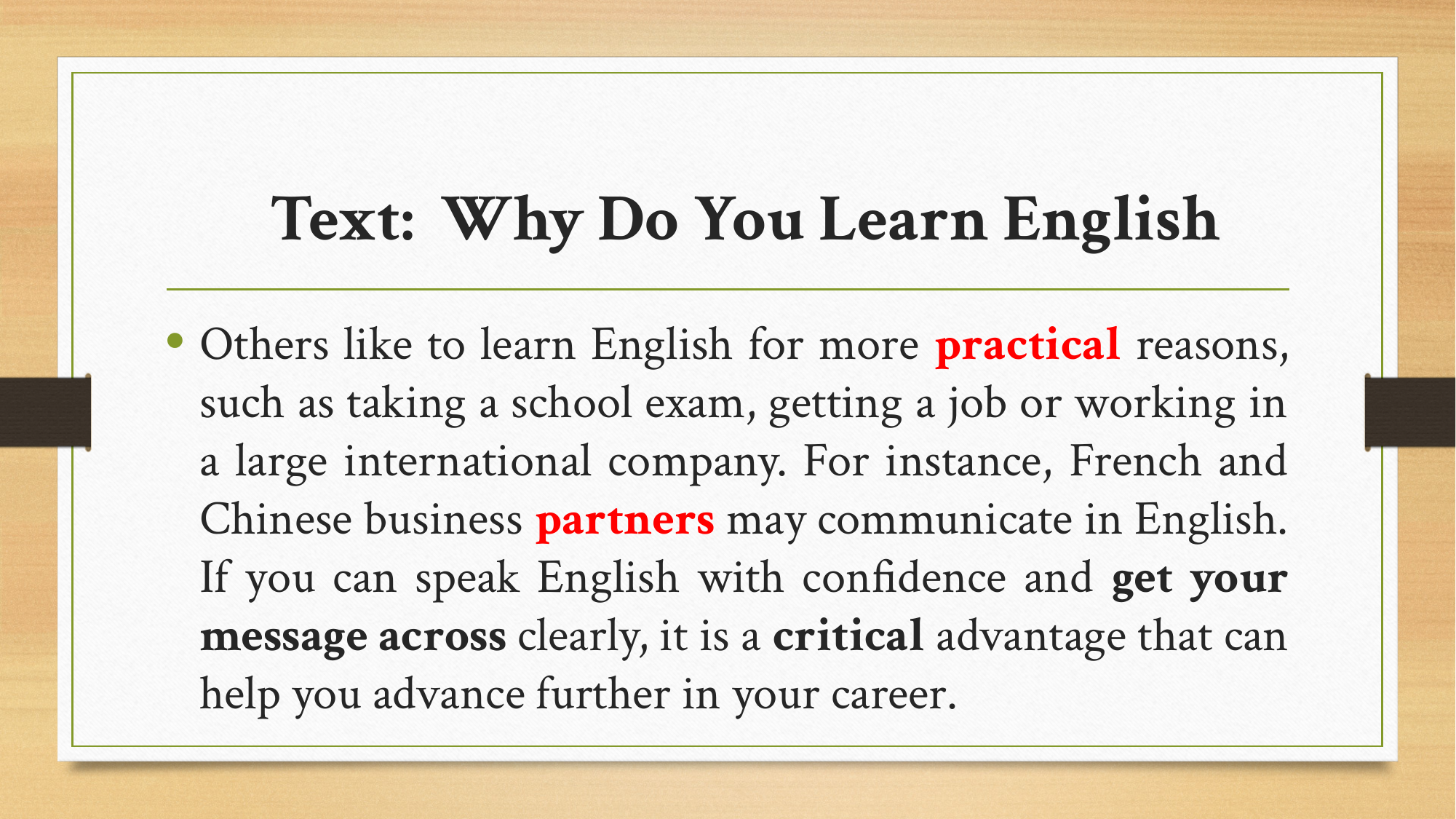

Text:  Why Do You Learn English
Others like to learn English for more practical reasons, such as taking a school exam, getting a job or working in a large international company. For instance, French and Chinese business partners may communicate in English. If you can speak English with confidence and get your message across clearly, it is a critical advantage that can help you advance further in your career.